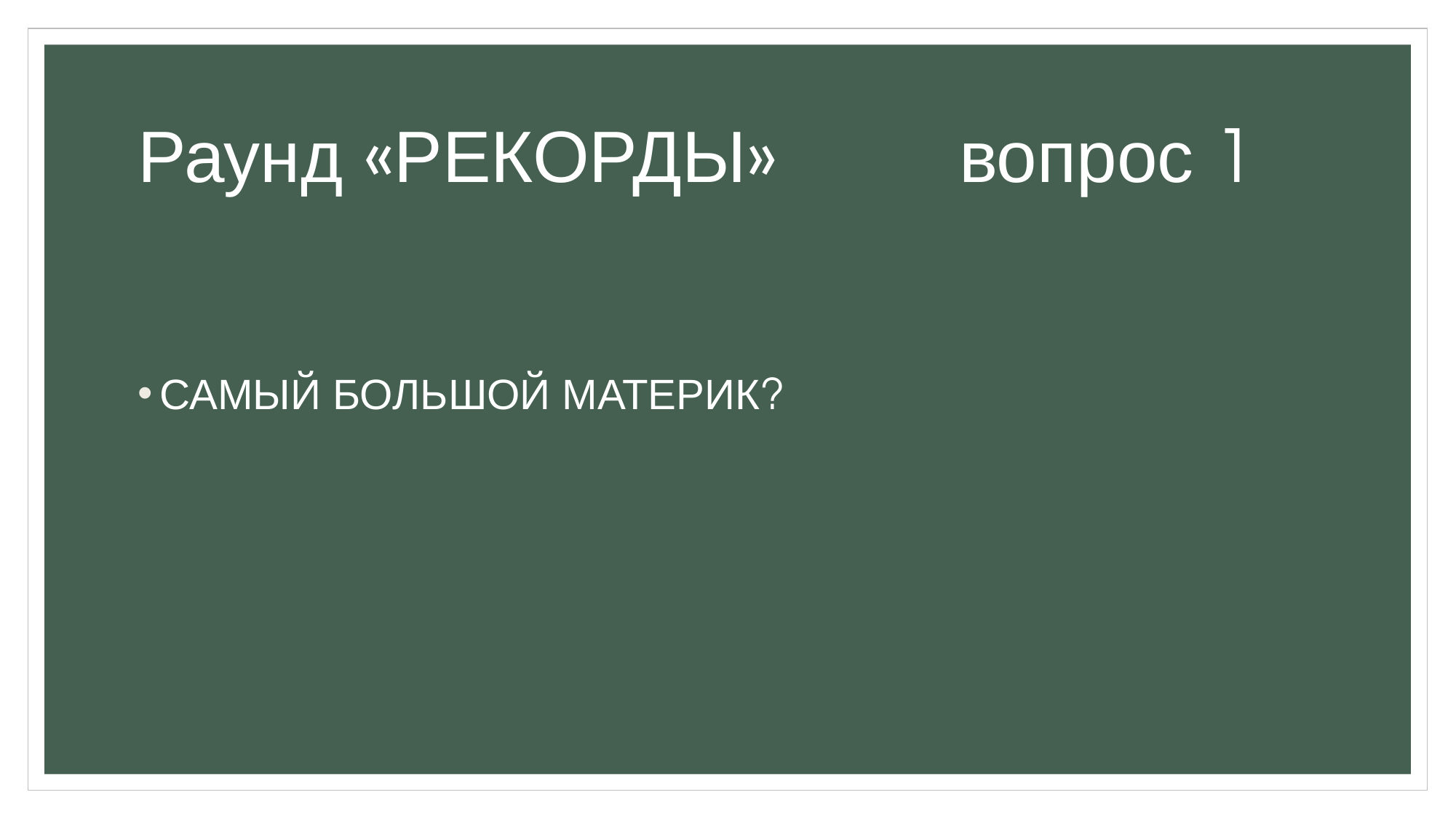

# Раунд «РЕКОРДЫ»         вопрос 1
САМЫЙ БОЛЬШОЙ МАТЕРИК?